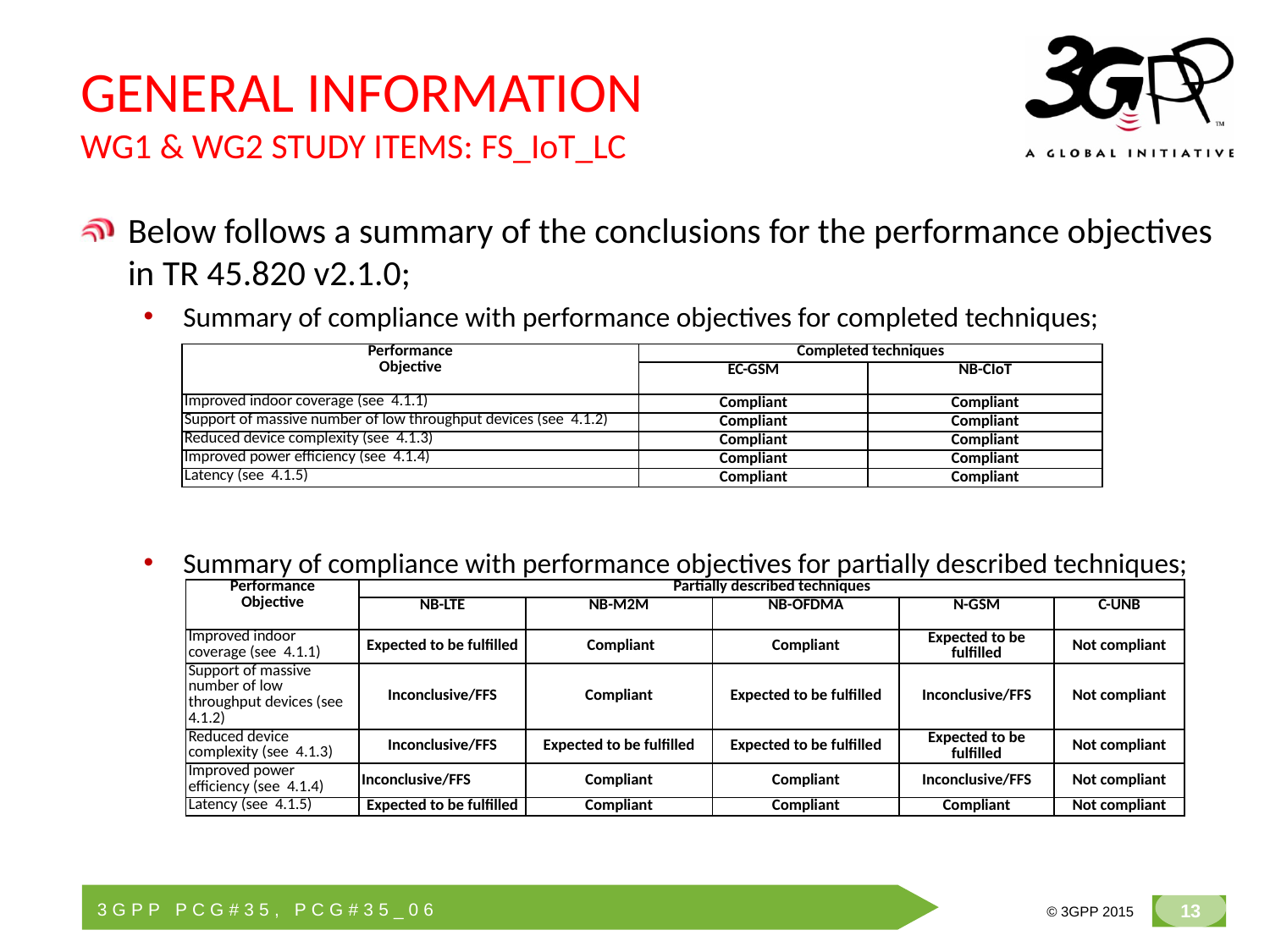

# GENERAL INFORMATION WG1 & WG2 STUDY ITEMS: FS_IoT_LC
Below follows a summary of the conclusions for the performance objectives in TR 45.820 v2.1.0;
Summary of compliance with performance objectives for completed techniques;

Summary of compliance with performance objectives for partially described techniques;
| Performance Objective | Completed techniques |  |
| --- | --- | --- |
|  | EC-GSM | NB-CIoT |
| Improved indoor coverage (see 4.1.1) | Compliant | Compliant |
| Support of massive number of low throughput devices (see 4.1.2) | Compliant | Compliant |
| Reduced device complexity (see 4.1.3) | Compliant | Compliant |
| Improved power efficiency (see 4.1.4) | Compliant | Compliant |
| Latency (see 4.1.5) | Compliant | Compliant |
| Performance Objective | Partially described techniques |  |  |  |  |
| --- | --- | --- | --- | --- | --- |
|  | NB-LTE | NB-M2M | NB-OFDMA | N-GSM | C-UNB |
| Improved indoor coverage (see 4.1.1) | Expected to be fulfilled | Compliant | Compliant | Expected to be fulfilled | Not compliant |
| Support of massive number of low throughput devices (see 4.1.2) | Inconclusive/FFS | Compliant | Expected to be fulfilled | Inconclusive/FFS | Not compliant |
| Reduced device complexity (see 4.1.3) | Inconclusive/FFS | Expected to be fulfilled | Expected to be fulfilled | Expected to be fulfilled | Not compliant |
| Improved power efficiency (see 4.1.4) | Inconclusive/FFS | Compliant | Compliant | Inconclusive/FFS | Not compliant |
| Latency (see 4.1.5) | Expected to be fulfilled | Compliant | Compliant | Compliant | Not compliant |